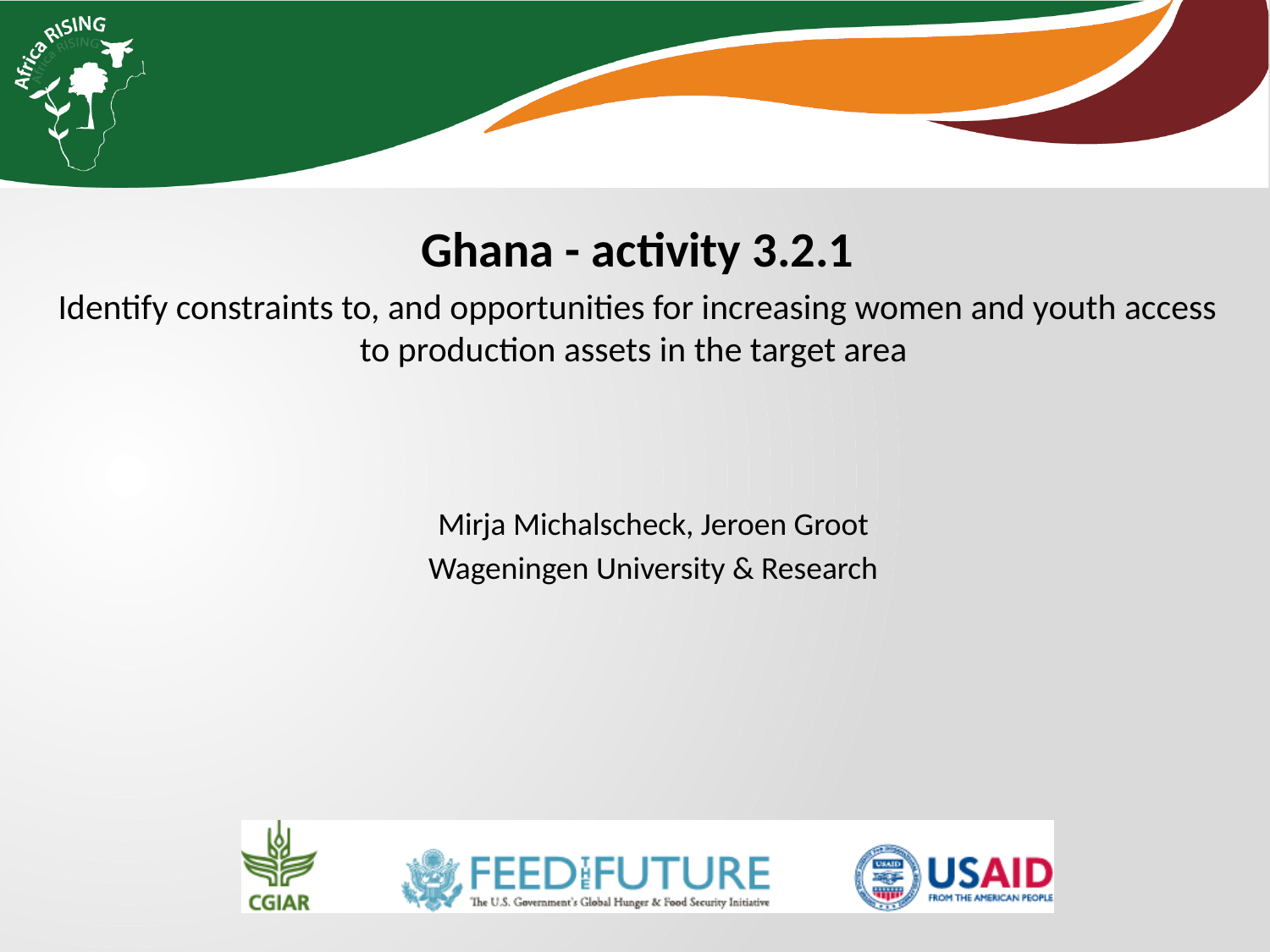

Ghana - activity 3.2.1
Identify constraints to, and opportunities for increasing women and youth access to production assets in the target area
Mirja Michalscheck, Jeroen Groot
Wageningen University & Research